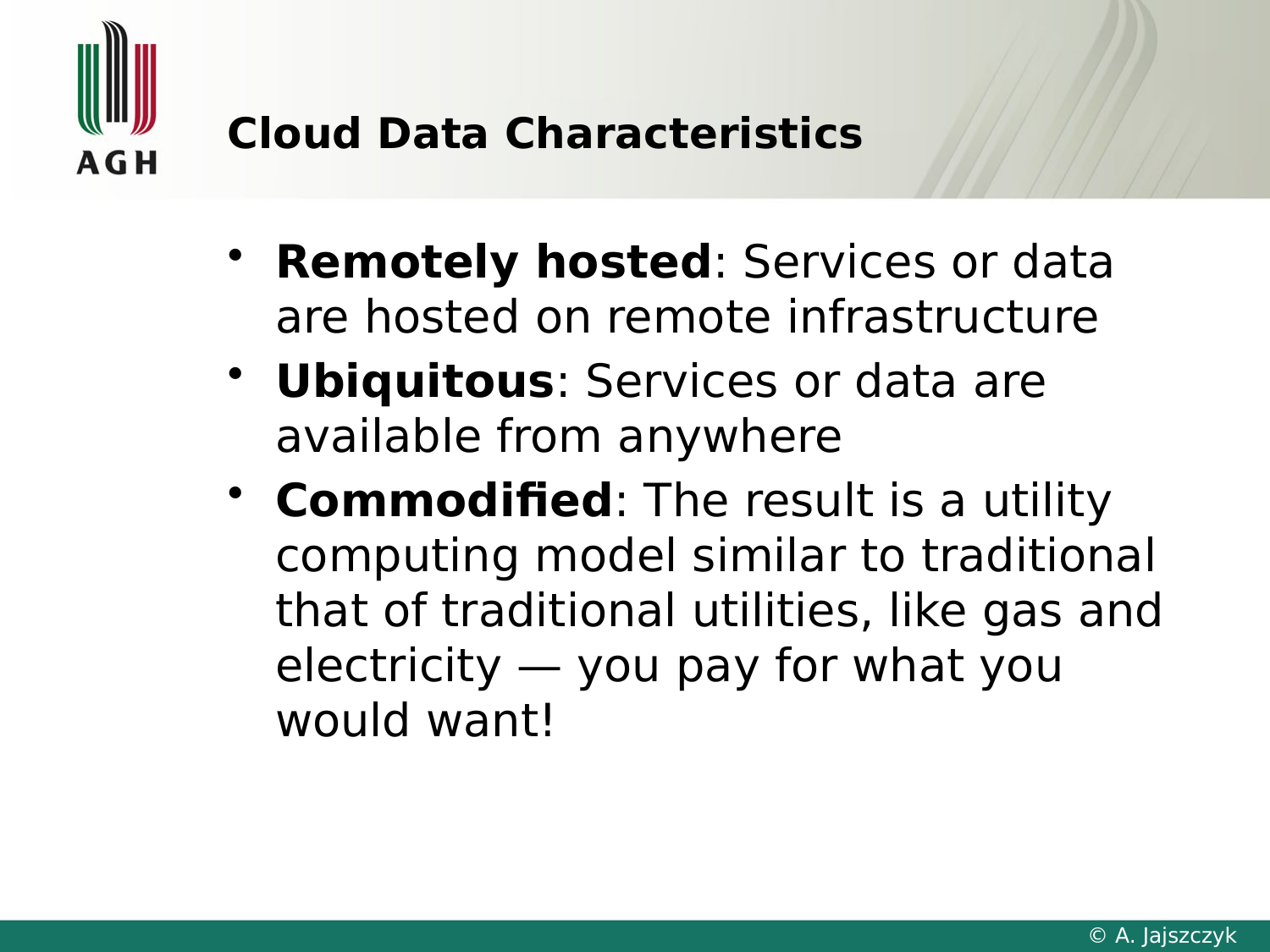

# Cloud Data Characteristics
Remotely hosted: Services or data are hosted on remote infrastructure
Ubiquitous: Services or data are available from anywhere
Commodified: The result is a utility computing model similar to traditional that of traditional utilities, like gas and electricity — you pay for what you would want!

37